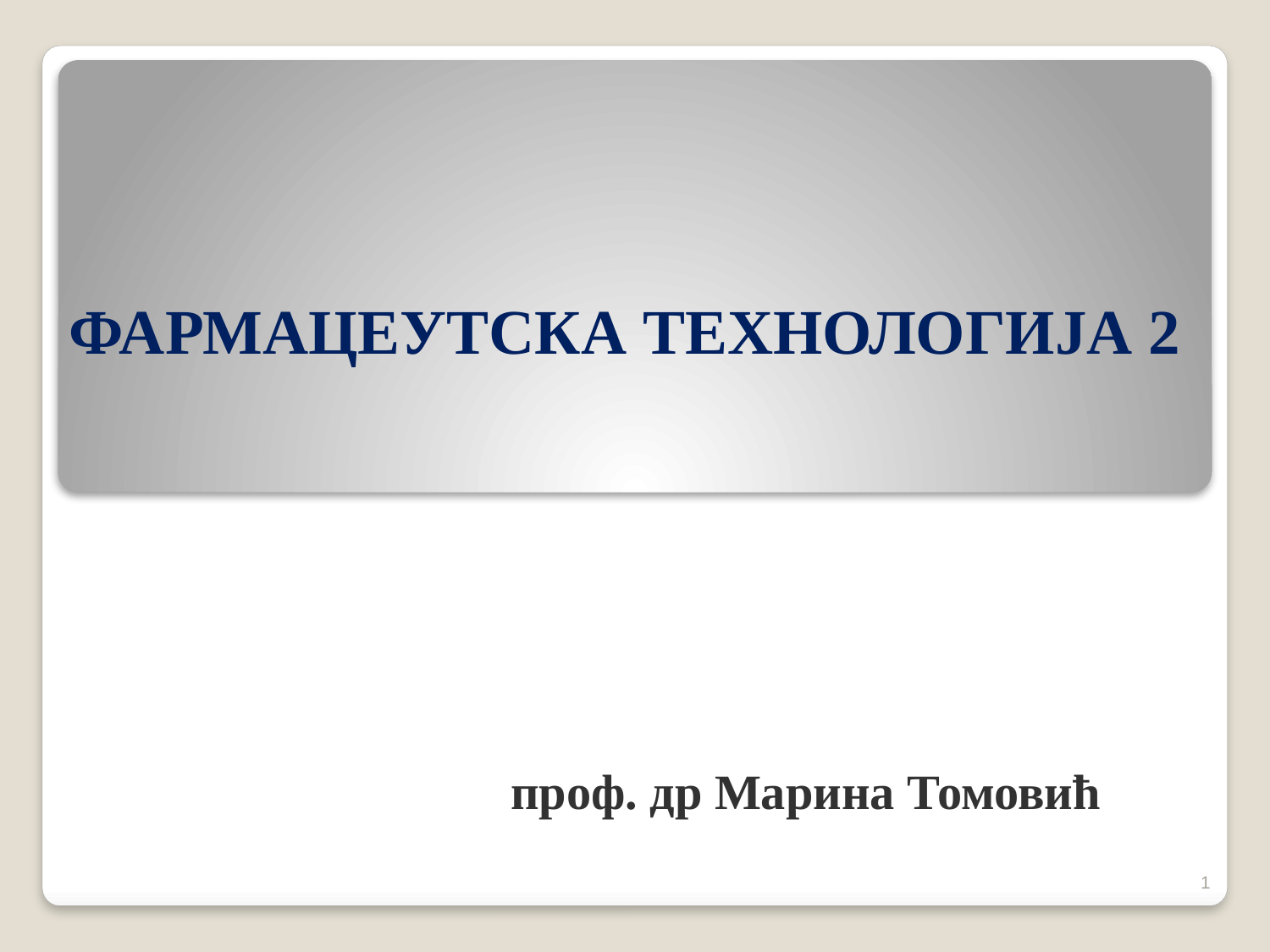

# ФАРМАЦЕУТСКА ТЕХНОЛОГИЈА 2

проф. др Марина Томовић
1